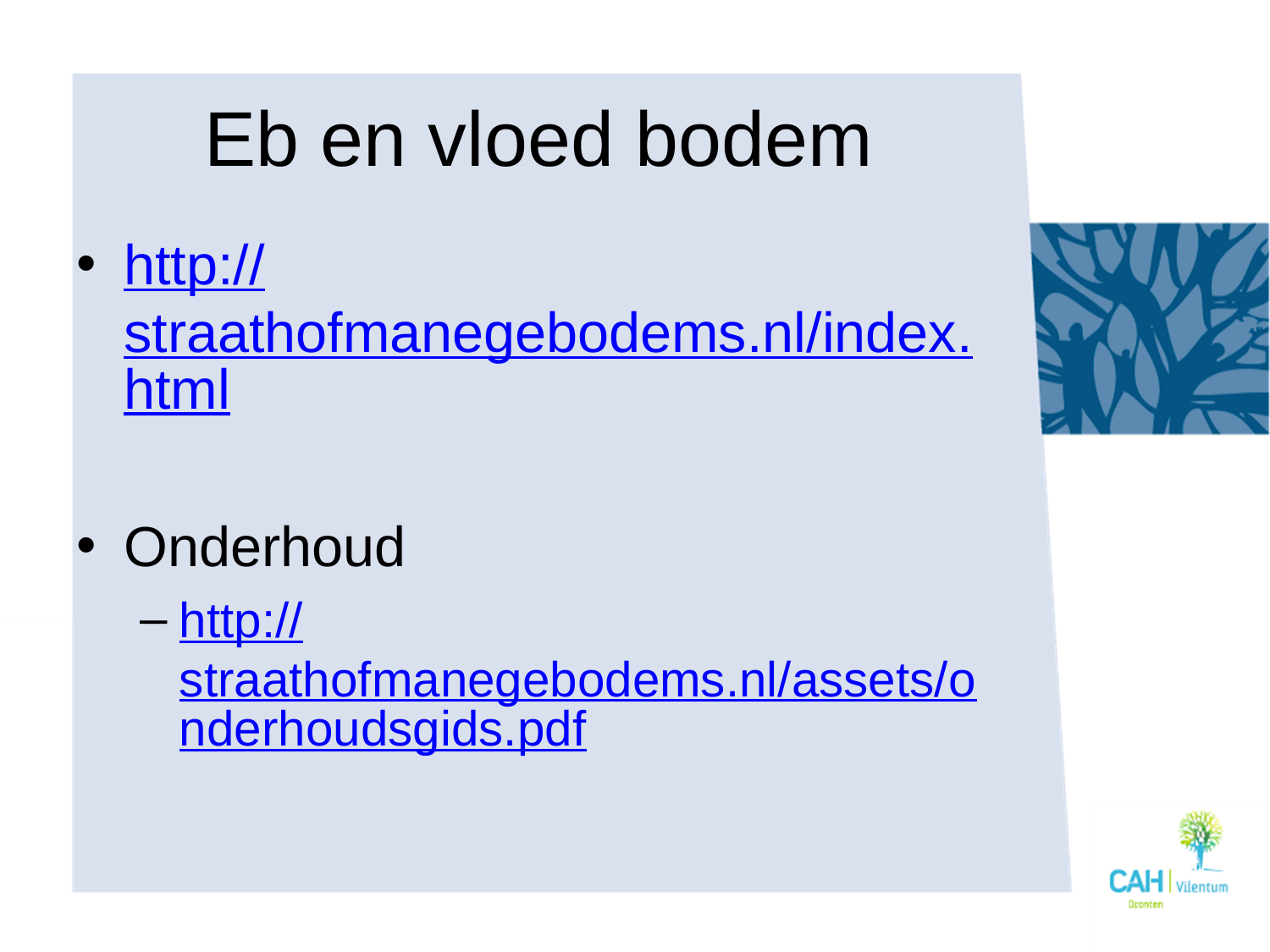

# Eb en vloed bodem
http://straathofmanegebodems.nl/index.html

Onderhoud
http://straathofmanegebodems.nl/assets/onderhoudsgids.pdf